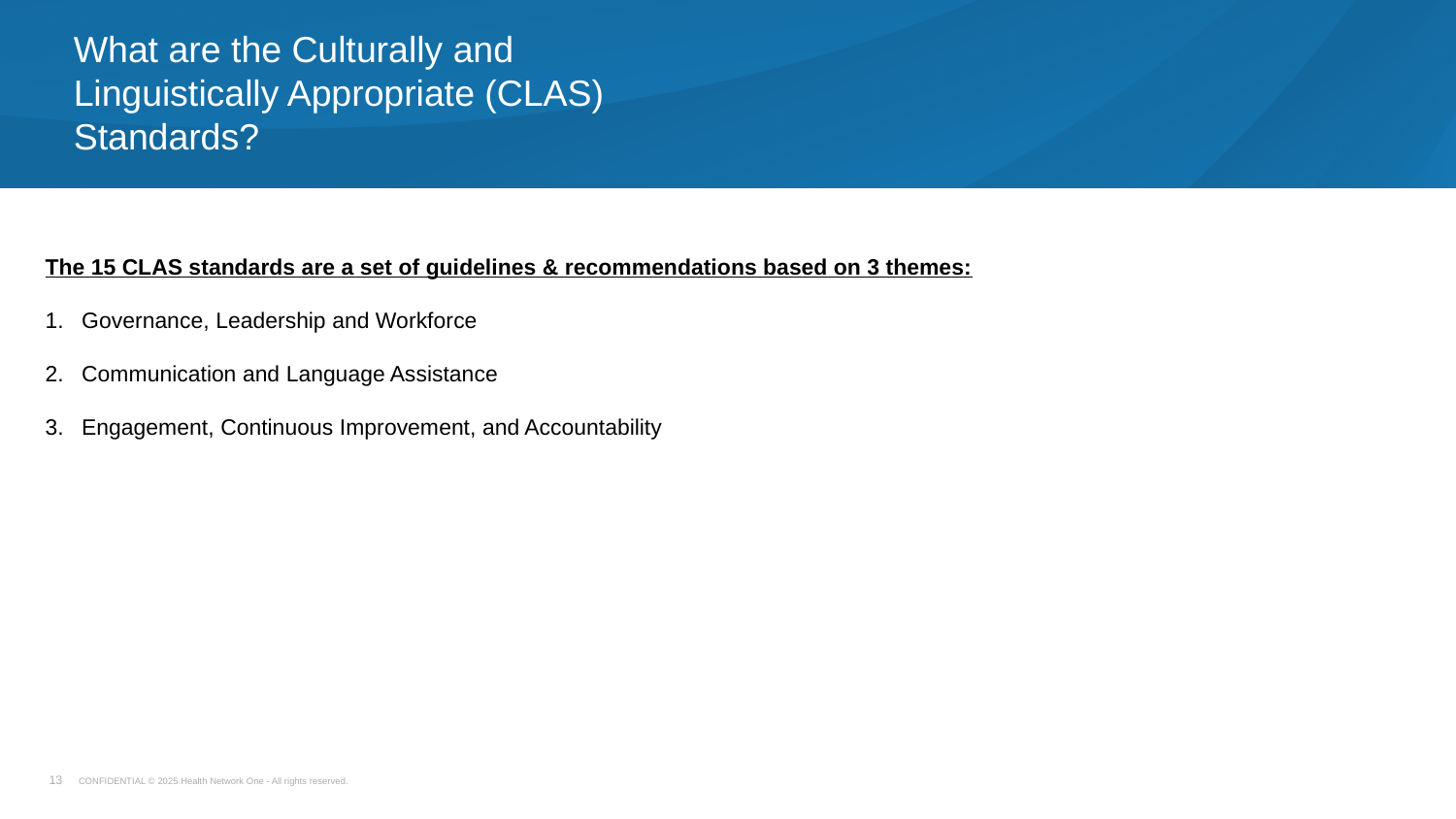

What are the Culturally and Linguistically Appropriate (CLAS) Standards?
The 15 CLAS standards are a set of guidelines & recommendations based on 3 themes:

Governance, Leadership and Workforce

Communication and Language Assistance

Engagement, Continuous Improvement, and Accountability
13